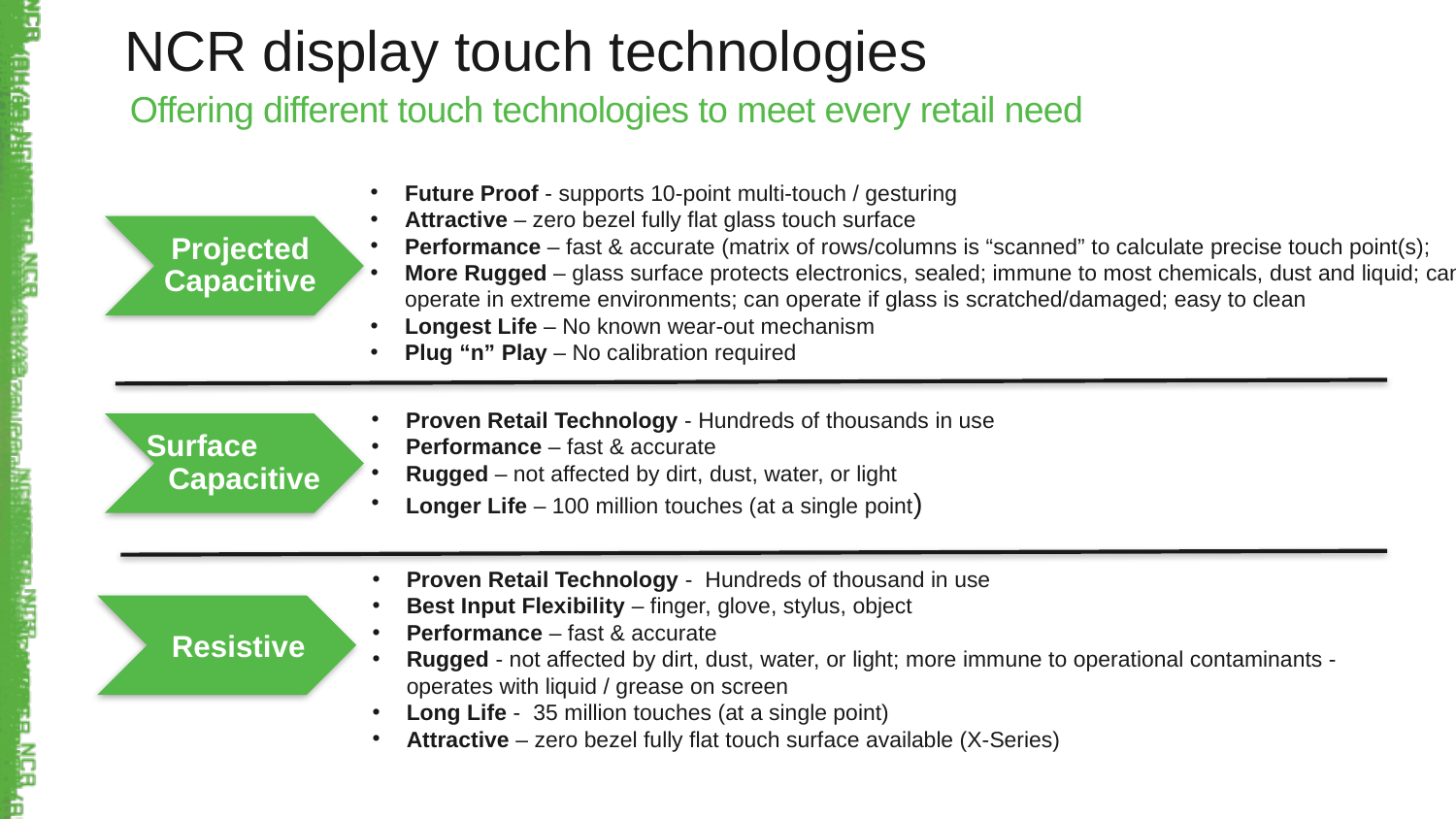

NCR display touch technologies
Offering different touch technologies to meet every retail need
Future Proof - supports 10-point multi-touch / gesturing
Attractive – zero bezel fully flat glass touch surface
Performance – fast & accurate (matrix of rows/columns is “scanned” to calculate precise touch point(s);
More Rugged – glass surface protects electronics, sealed; immune to most chemicals, dust and liquid; can operate in extreme environments; can operate if glass is scratched/damaged; easy to clean
Longest Life – No known wear-out mechanism
Plug “n” Play – No calibration required

Projected Capacitive
Proven Retail Technology - Hundreds of thousands in use
Performance – fast & accurate
Rugged – not affected by dirt, dust, water, or light
Longer Life – 100 million touches (at a single point)

Surface           Capacitive
Proven Retail Technology -  Hundreds of thousand in use
Best Input Flexibility – finger, glove, stylus, object
Performance – fast & accurate
Rugged - not affected by dirt, dust, water, or light; more immune to operational contaminants -  operates with liquid / grease on screen
Long Life -  35 million touches (at a single point)
Attractive – zero bezel fully flat touch surface available (X-Series)

Resistive
39